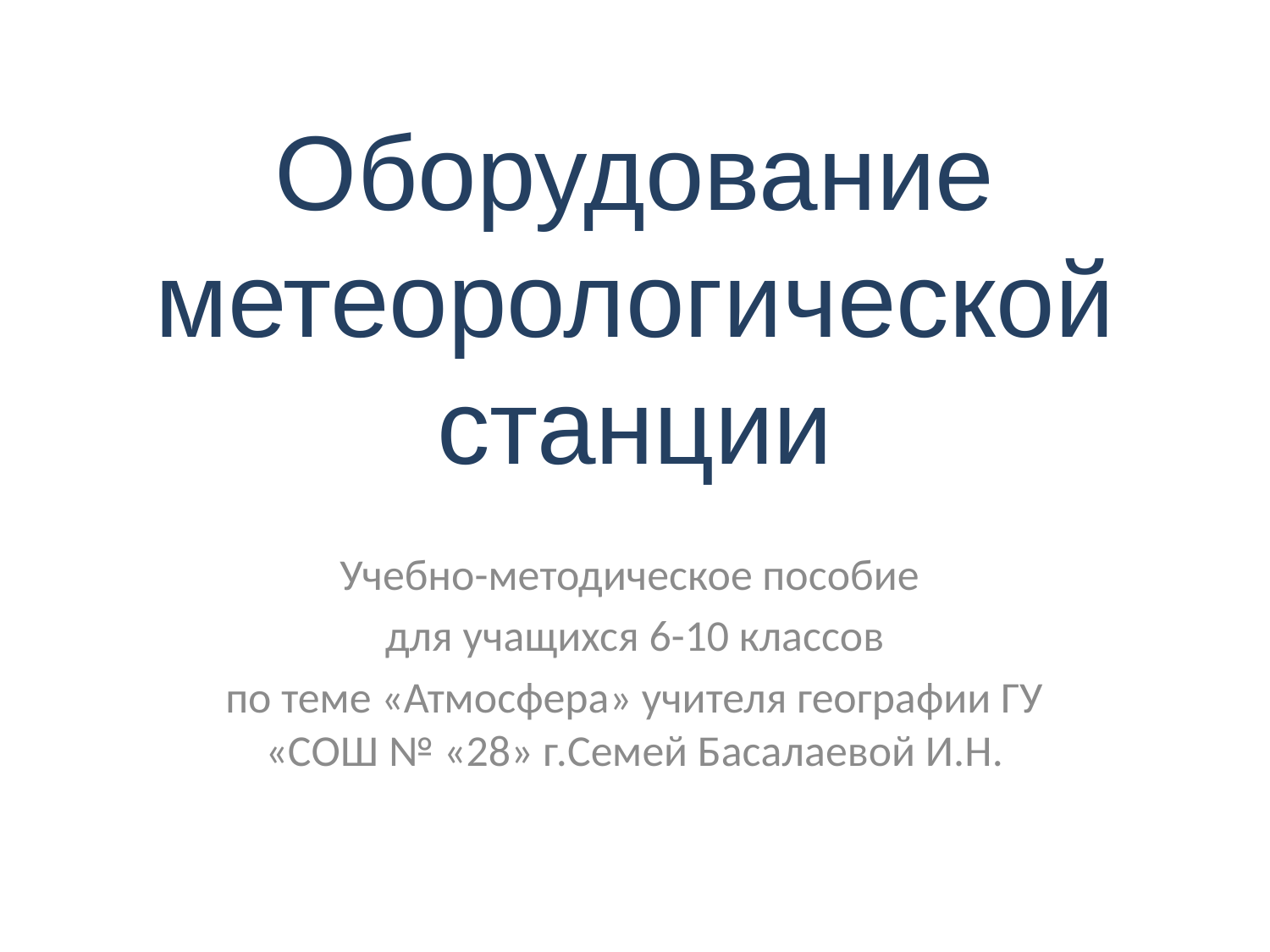

# Оборудование метеорологической станции
Учебно-методическое пособие
для учащихся 6-10 классов
по теме «Атмосфера» учителя географии ГУ «СОШ № «28» г.Семей Басалаевой И.Н.